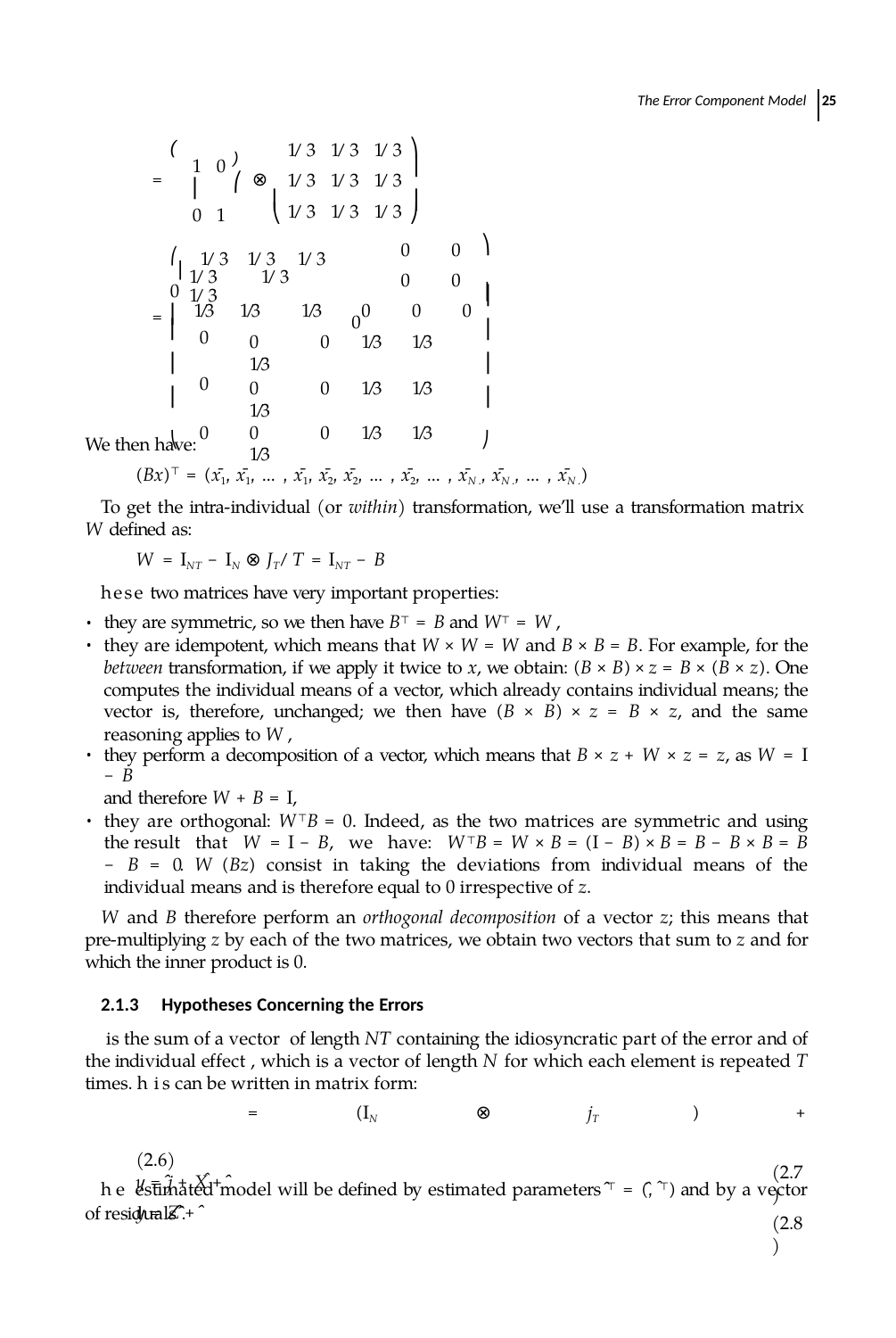

The Error Component Model  25

1∕3   1∕3   1∕3
1∕3   1∕3   1∕3
1∕3   1∕3   1∕3
(
)	⎛
⎞
1  0	⎜
0  1
⎟
=
⊗
⎜
⎟
⎝
⎠
⎛⎜  1∕3	1∕3	1∕3	0
0
0
0
⎞⎟
0
1∕3	1∕3	1∕3
⎜
0
⎟
| 1∕3 | 1∕3 1∕3 0 0 0 |
| --- | --- |
| 0 | 0 0 1∕3 1∕3 1∕3 |
| 0 | 0 0 1∕3 1∕3 1∕3 |
| 0 | 0 0 1∕3 1∕3 1∕3 |
=
⎜
⎟
⎜
⎟
⎜⎝
⎟⎠
We then have:
(Bx)⊤ = (x̄1, x̄1, … , x̄1, x̄2, x̄2, … , x̄2, … , x̄N ., x̄N ., … , x̄N .)
To get the intra-individual (or within) transformation, we’ll use a transformation matrix
W deﬁned as:
W  = INT  − IN  ⊗ JT ∕T = INT  − B
hese two matrices have very important properties:
they are symmetric, so we then have B⊤ = B and W⊤ = W ,
they are idempotent, which means that W × W = W and B × B = B. For example, for the between transformation, if we apply it twice to x, we obtain: (B × B) × z = B × (B × z). One computes the individual means of a vector, which already contains individual means; the vector is, therefore, unchanged; we then have (B × B) × z = B × z, and the same reasoning applies to W ,
they perform a decomposition of a vector, which means that B × z + W × z = z, as W = I − B
and therefore W + B = I,
they are orthogonal: W⊤B = 0. Indeed, as the two matrices are symmetric and using the result   that   W  = I − B,   we   have:   W⊤B = W × B = (I − B) × B = B − B × B = B − B = 0. W (Bz) consist in taking the deviations from individual means of the individual means and is therefore equal to 0 irrespective of z.
W and B therefore perform an orthogonal decomposition of a vector z; this means that pre-multiplying z by each of the two matrices, we obtain two vectors that sum to z and for which the inner product is 0.

2.1.3  Hypotheses Concerning the Errors
 is the sum of a vector  of length NT containing the idiosyncratic part of the error and of the individual effect , which is a vector of length N for which each element is repeated T times. his can be written in matrix form:
 = (IN ⊗ jT ) + 	(2.6)
he estimated model will be deﬁned by estimated parameters ̂⊤ = (̂, ̂⊤) and by a vector of residuals ̂.
y = ̂j + X̂ + ̂
y = Ẑ + ̂
(2.7)
(2.8)